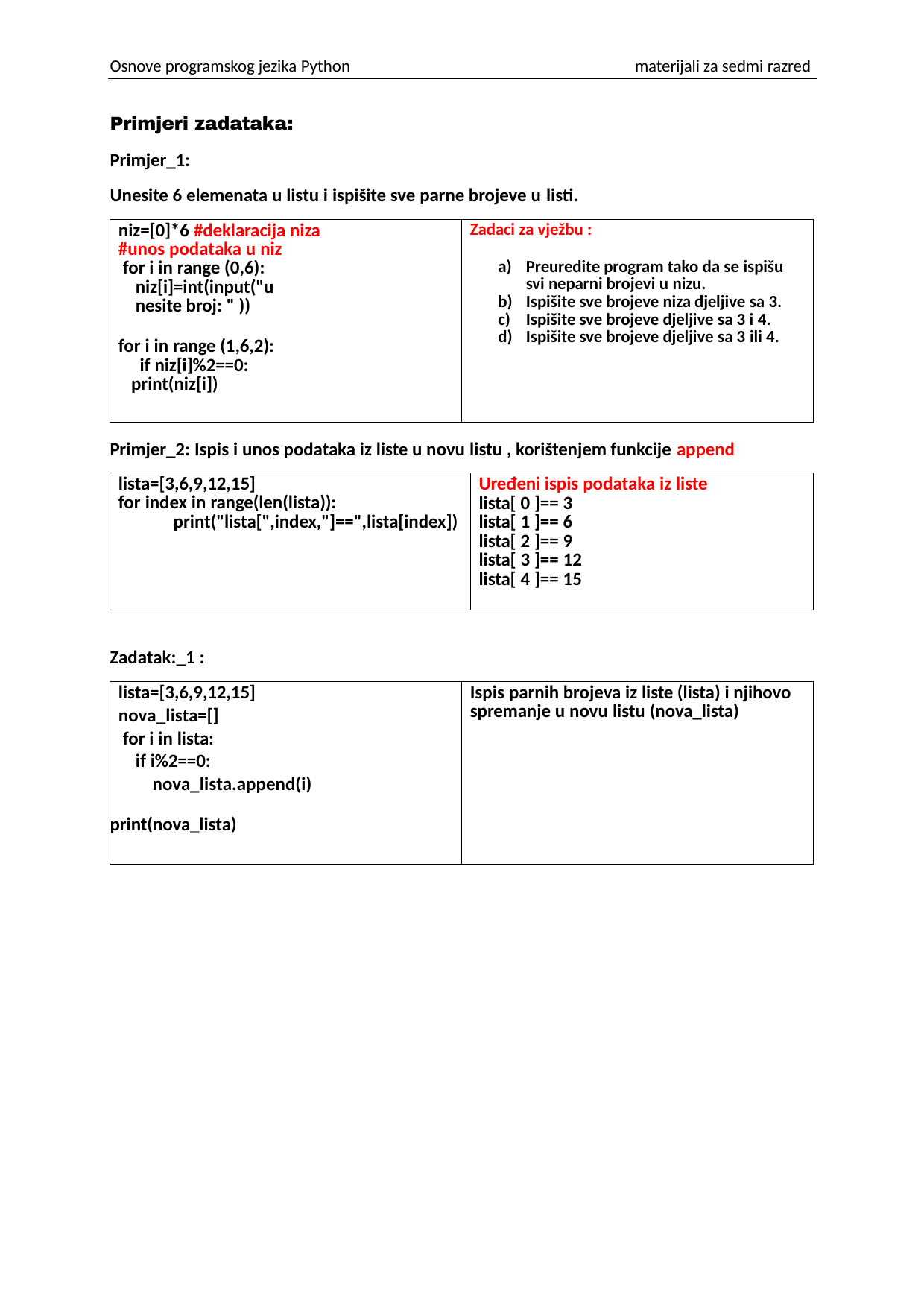

Osnove programskog jezika Python
materijali za sedmi razred

Primjeri zadataka:
Primjer_1:
Unesite 6 elemenata u listu i ispišite sve parne brojeve u listi.
| niz=[0]\*6 #deklaracija niza #unos podataka u niz for i in range (0,6): niz[i]=int(input("unesite broj: " )) for i in range (1,6,2): if niz[i]%2==0: print(niz[i]) | Zadaci za vježbu : Preuredite program tako da se ispišu svi neparni brojevi u nizu. Ispišite sve brojeve niza djeljive sa 3. Ispišite sve brojeve djeljive sa 3 i 4. Ispišite sve brojeve djeljive sa 3 ili 4. |
| --- | --- |
Primjer_2: Ispis i unos podataka iz liste u novu listu , korištenjem funkcije append
| lista=[3,6,9,12,15] for index in range(len(lista)): print("lista[",index,"]==",lista[index]) | Uređeni ispis podataka iz liste lista[ 0 ]== 3 lista[ 1 ]== 6 lista[ 2 ]== 9 lista[ 3 ]== 12 lista[ 4 ]== 15 |
| --- | --- |
Zadatak:_1 :
| lista=[3,6,9,12,15] nova\_lista=[] for i in lista: if i%2==0: nova\_lista.append(i) print(nova\_lista) | Ispis parnih brojeva iz liste (lista) i njihovo spremanje u novu listu (nova\_lista) |
| --- | --- |